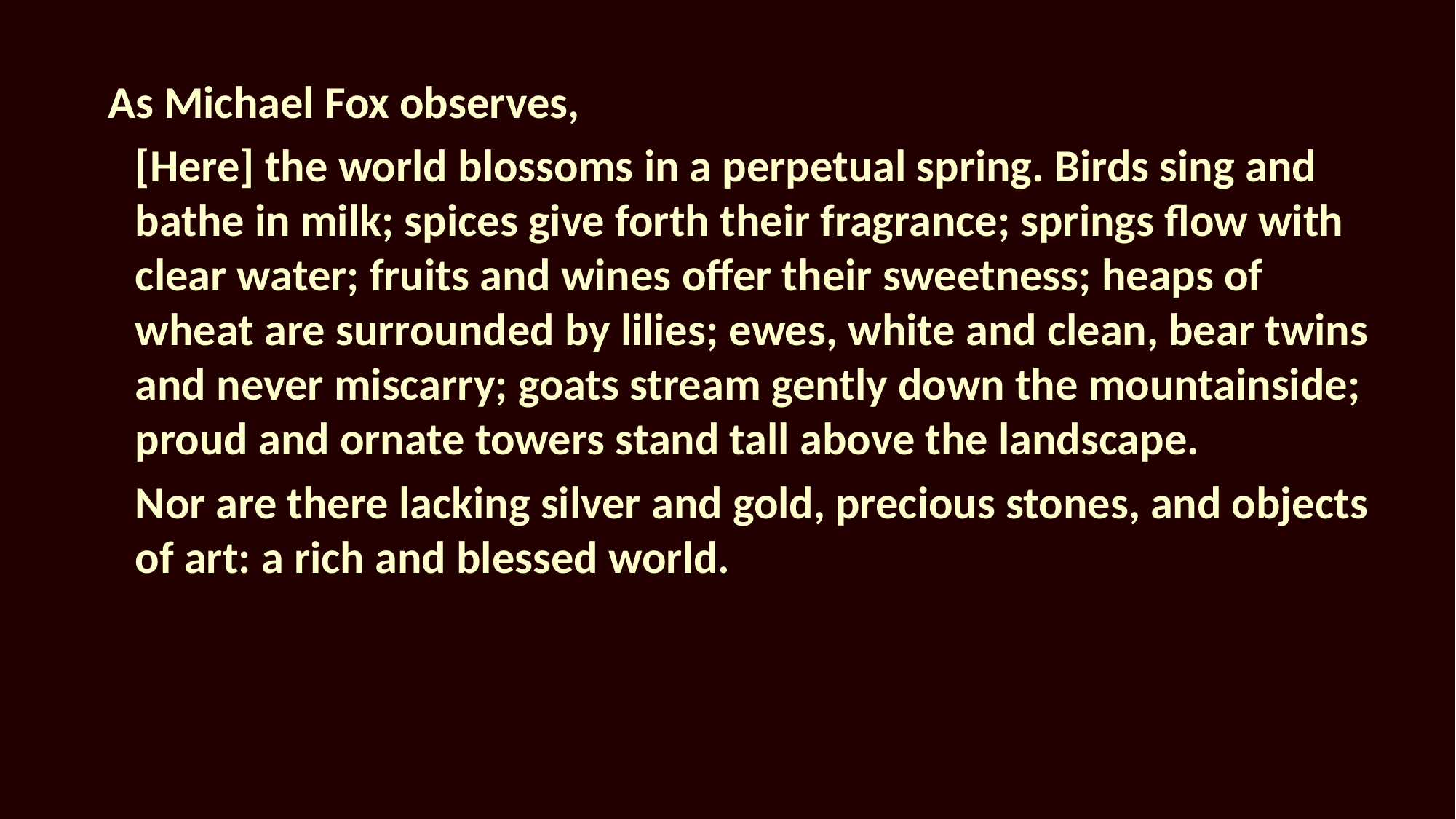

As Michael Fox observes,
[Here] the world blossoms in a perpetual spring. Birds sing and bathe in milk; spices give forth their fragrance; springs flow with clear water; fruits and wines offer their sweetness; heaps of wheat are surrounded by lilies; ewes, white and clean, bear twins and never miscarry; goats stream gently down the mountainside; proud and ornate towers stand tall above the landscape.
Nor are there lacking silver and gold, precious stones, and objects of art: a rich and blessed world.